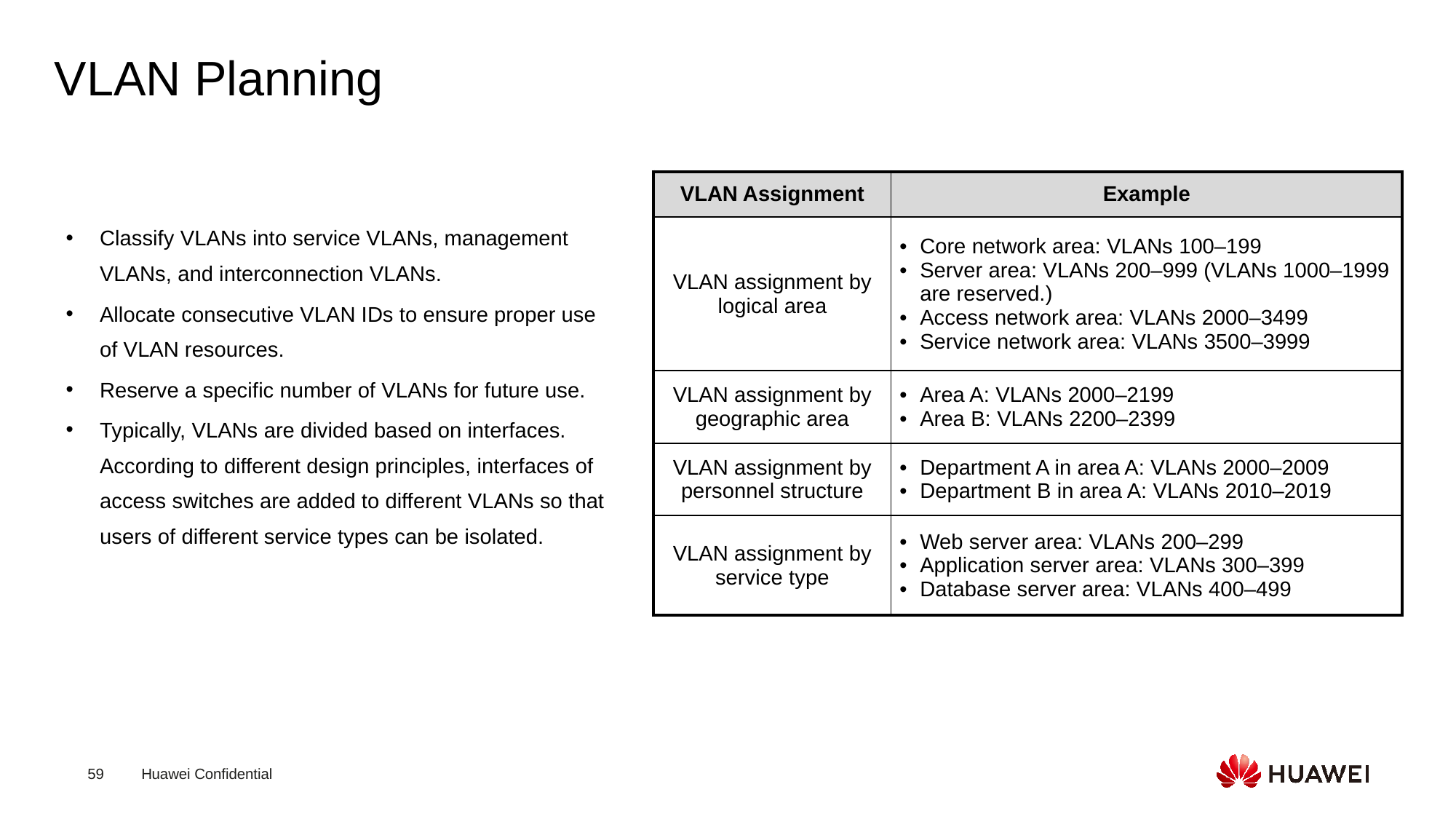

# VLAN Planning
| VLAN Assignment | Example |
| --- | --- |
| VLAN assignment by logical area | Core network area: VLANs 100–199 Server area: VLANs 200–999 (VLANs 1000–1999 are reserved.) Access network area: VLANs 2000–3499 Service network area: VLANs 3500–3999 |
| VLAN assignment by geographic area | Area A: VLANs 2000–2199 Area B: VLANs 2200–2399 |
| VLAN assignment by personnel structure | Department A in area A: VLANs 2000–2009 Department B in area A: VLANs 2010–2019 |
| VLAN assignment by service type | Web server area: VLANs 200–299 Application server area: VLANs 300–399 Database server area: VLANs 400–499 |
Classify VLANs into service VLANs, management VLANs, and interconnection VLANs.
Allocate consecutive VLAN IDs to ensure proper use of VLAN resources.
Reserve a specific number of VLANs for future use.
Typically, VLANs are divided based on interfaces. According to different design principles, interfaces of access switches are added to different VLANs so that users of different service types can be isolated.